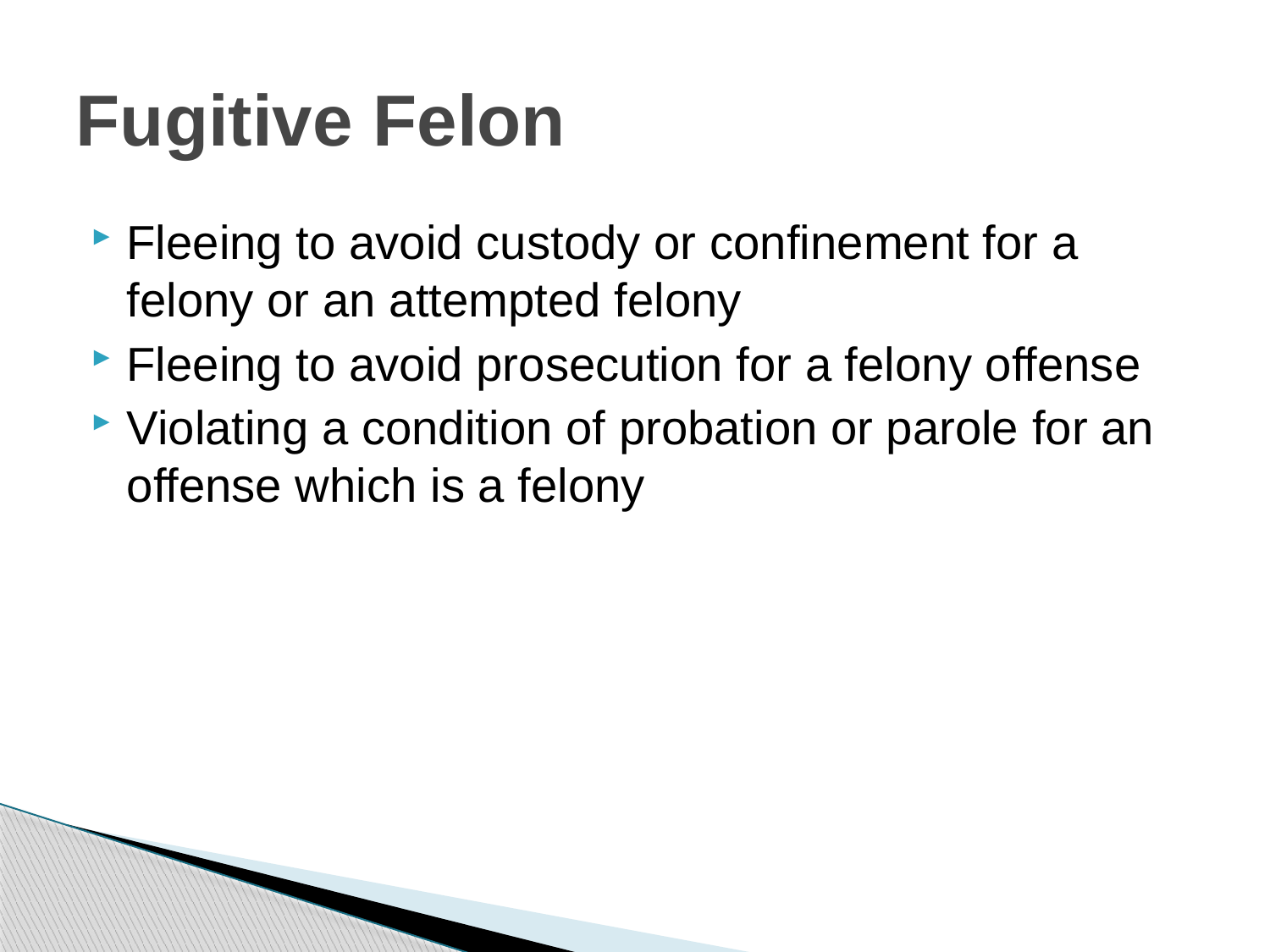

# Fugitive Felon
Fleeing to avoid custody or confinement for a felony or an attempted felony
Fleeing to avoid prosecution for a felony offense
Violating a condition of probation or parole for an offense which is a felony